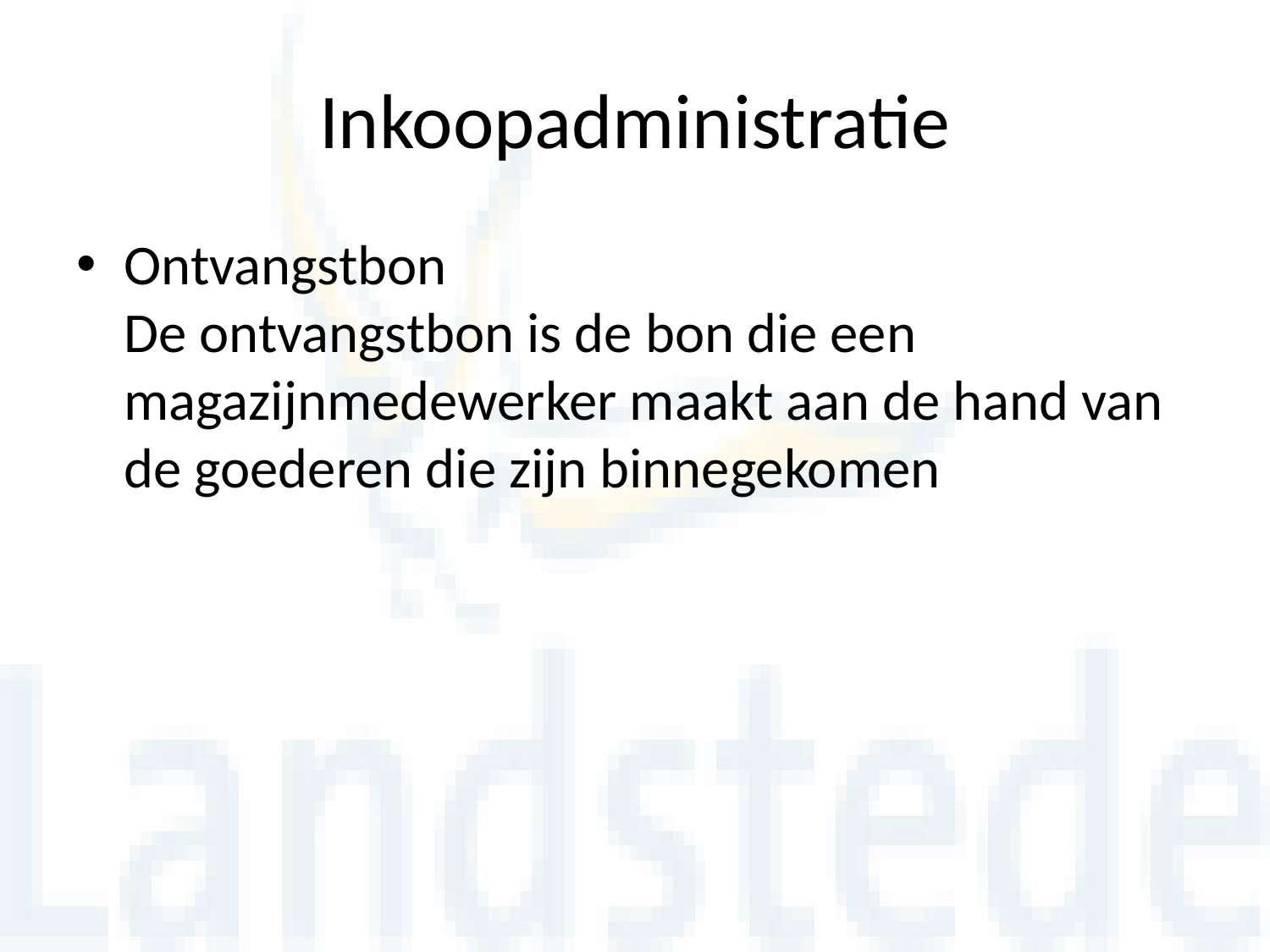

# Inkoopadministratie
Ontvangstbon
De ontvangstbon is de bon die een magazijnmedewerker maakt aan de hand van de goederen die zijn binnegekomen